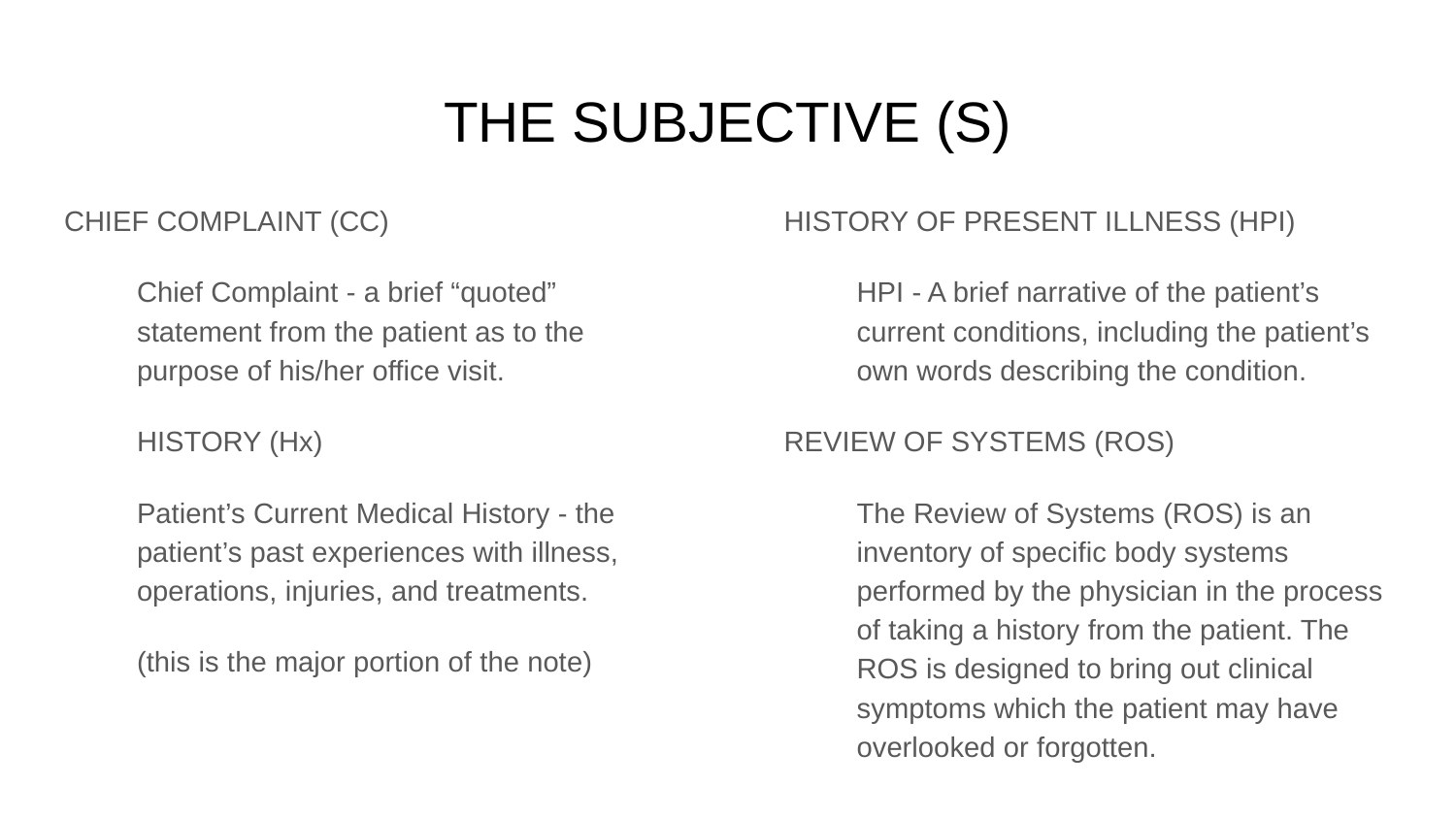

# THE SUBJECTIVE (S)
CHIEF COMPLAINT (CC)
Chief Complaint - a brief “quoted” statement from the patient as to the purpose of his/her office visit.
HISTORY (Hx)
Patient’s Current Medical History - the patient’s past experiences with illness, operations, injuries, and treatments.
(this is the major portion of the note)
HISTORY OF PRESENT ILLNESS (HPI)
HPI - A brief narrative of the patient’s current conditions, including the patient’s own words describing the condition.
REVIEW OF SYSTEMS (ROS)
The Review of Systems (ROS) is an inventory of specific body systems performed by the physician in the process of taking a history from the patient. The ROS is designed to bring out clinical symptoms which the patient may have overlooked or forgotten.